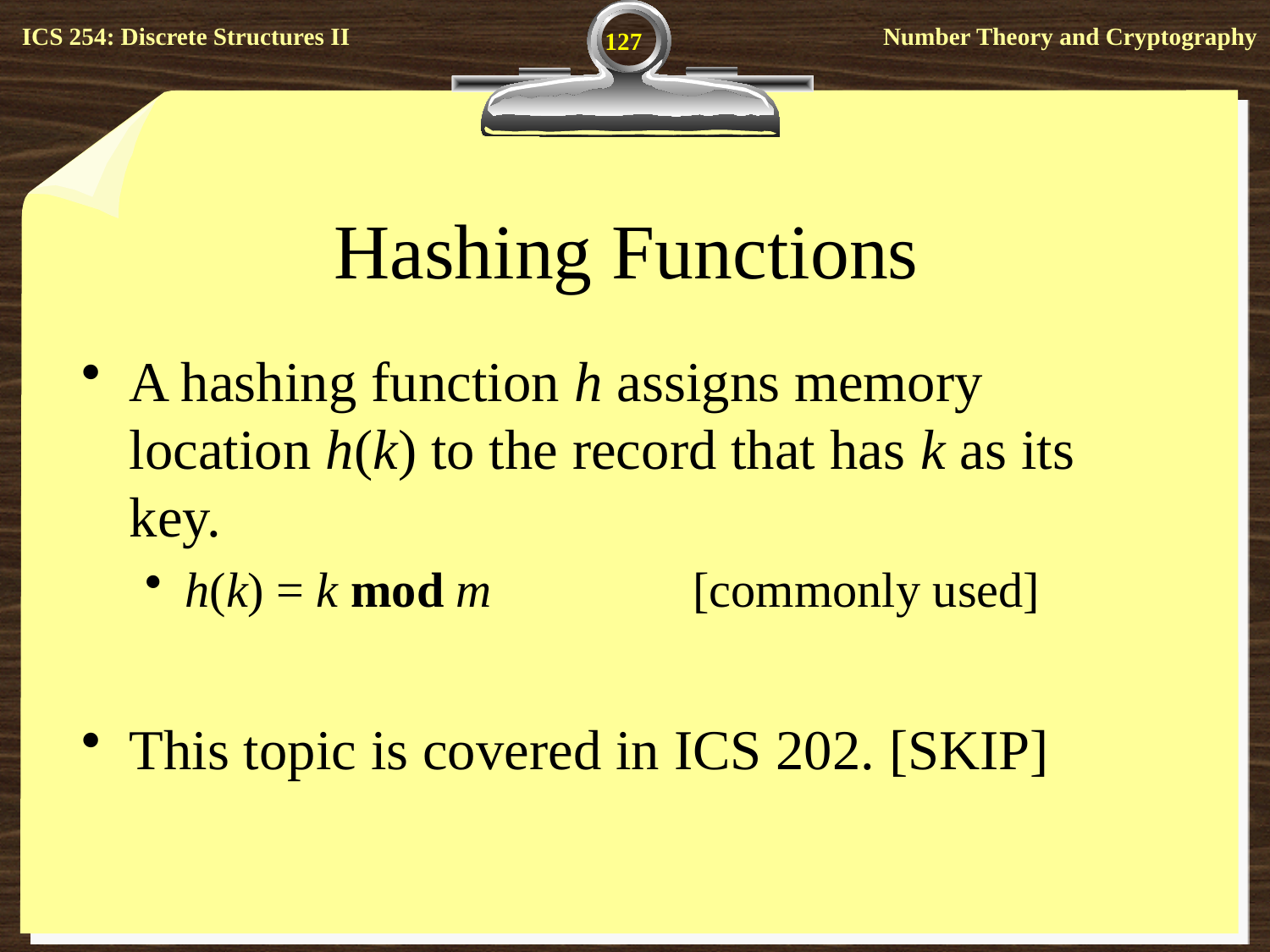

127
# Hashing Functions
A hashing function h assigns memory location h(k) to the record that has k as its key.
h(k) = k mod m		[commonly used]

This topic is covered in ICS 202. [SKIP]